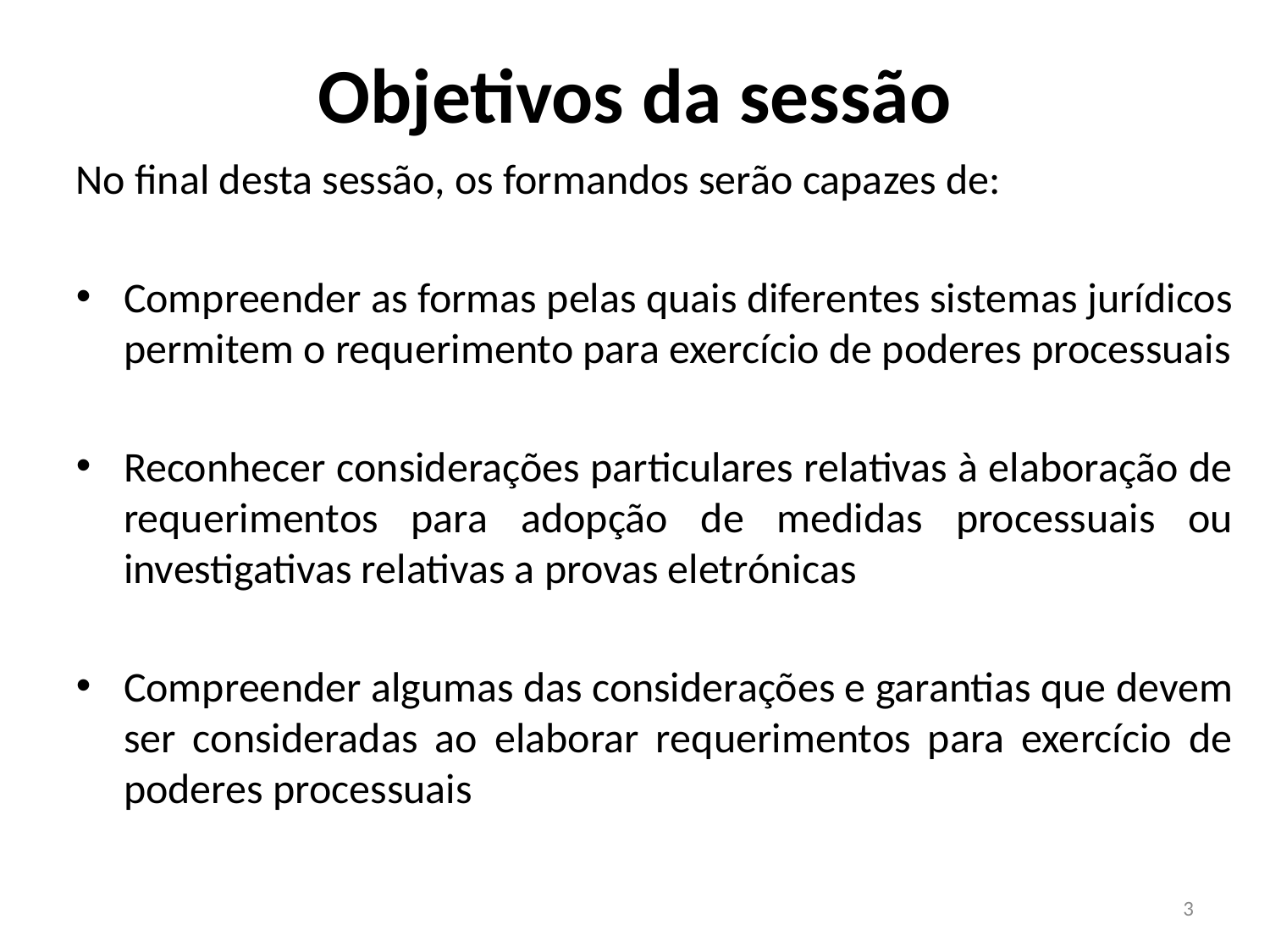

Objetivos da sessão
No final desta sessão, os formandos serão capazes de:

Compreender as formas pelas quais diferentes sistemas jurídicos permitem o requerimento para exercício de poderes processuais

Reconhecer considerações particulares relativas à elaboração de requerimentos para adopção de medidas processuais ou investigativas relativas a provas eletrónicas

Compreender algumas das considerações e garantias que devem ser consideradas ao elaborar requerimentos para exercício de poderes processuais

3